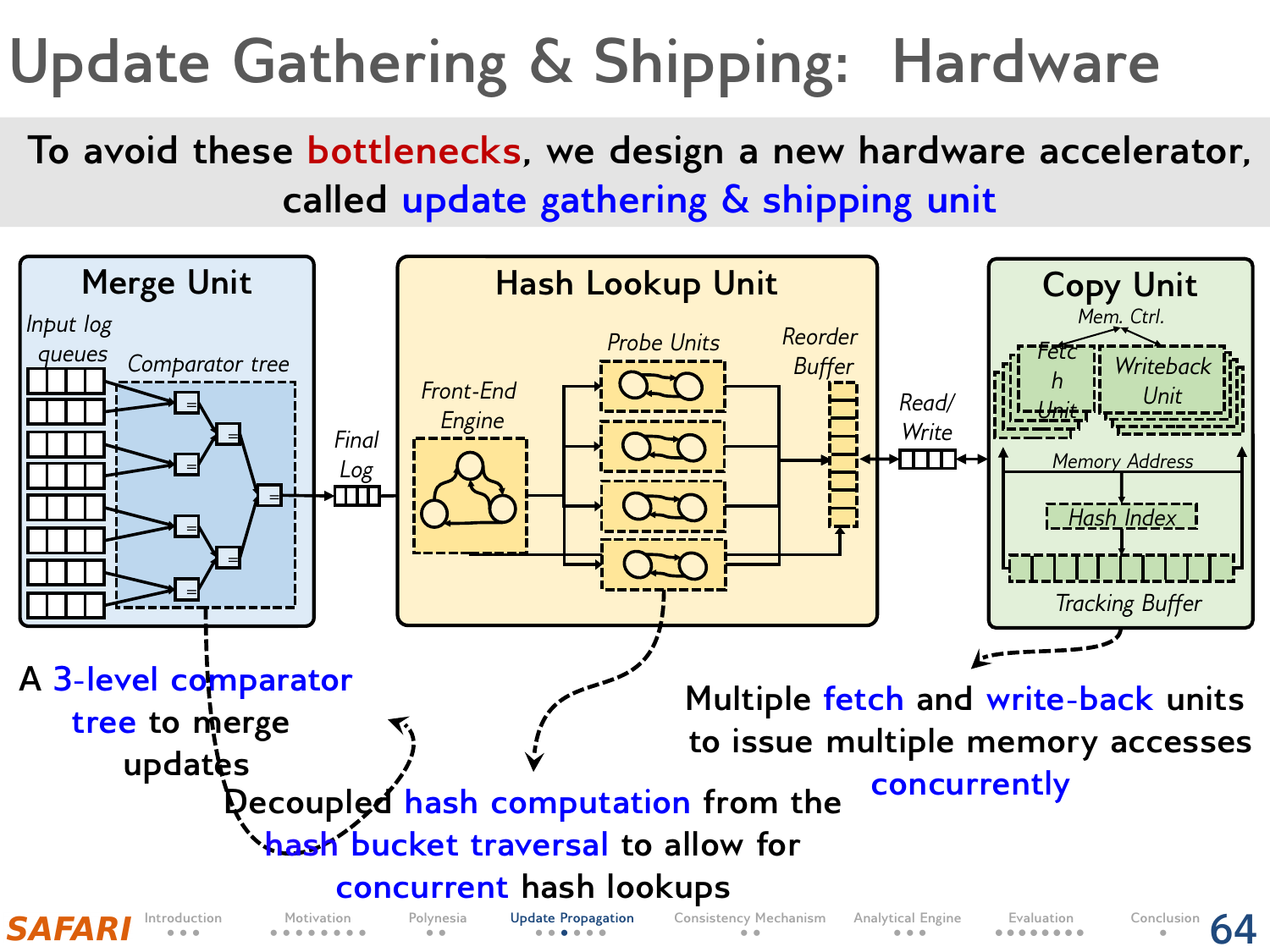

# Update Gathering & Shipping:  Hardware
To avoid these bottlenecks, we design a new hardware accelerator, called update gathering & shipping unit
Hash Lookup Unit
Reorder
Buffer
Probe Units

Read/
Write

Front-End
Engine

Merge Unit
Input log
queues
Comparator tree

=
=
=
=
=
=
=
Final Log

Copy Unit
Mem. Ctrl.
Fetch Unit
Fetch Unit
Fetch Unit
Fetch Unit
Writeback Unit
Write-Back Unit
Write-Back Unit
Write-Back Unit
Memory Address
Hash Index

Tracking Buffer
Decoupled hash computation from the hash bucket traversal to allow for concurrent hash lookups
A 3-level comparator tree to merge
updates
Multiple fetch and write-back units
to issue multiple memory accesses concurrently
64
| Introduction | Motivation | Polynesia | Update Propagation | Consistency Mechanism | Analytical Engine | Evaluation | Conclusion |
| --- | --- | --- | --- | --- | --- | --- | --- |
| ● ● ● | ● ● ● ● ● ● ● ● | ● ● | ● ● ● ● ● ● | ● ● | ● ● ● | ● ● ● ● ● ● ● ● | ● |